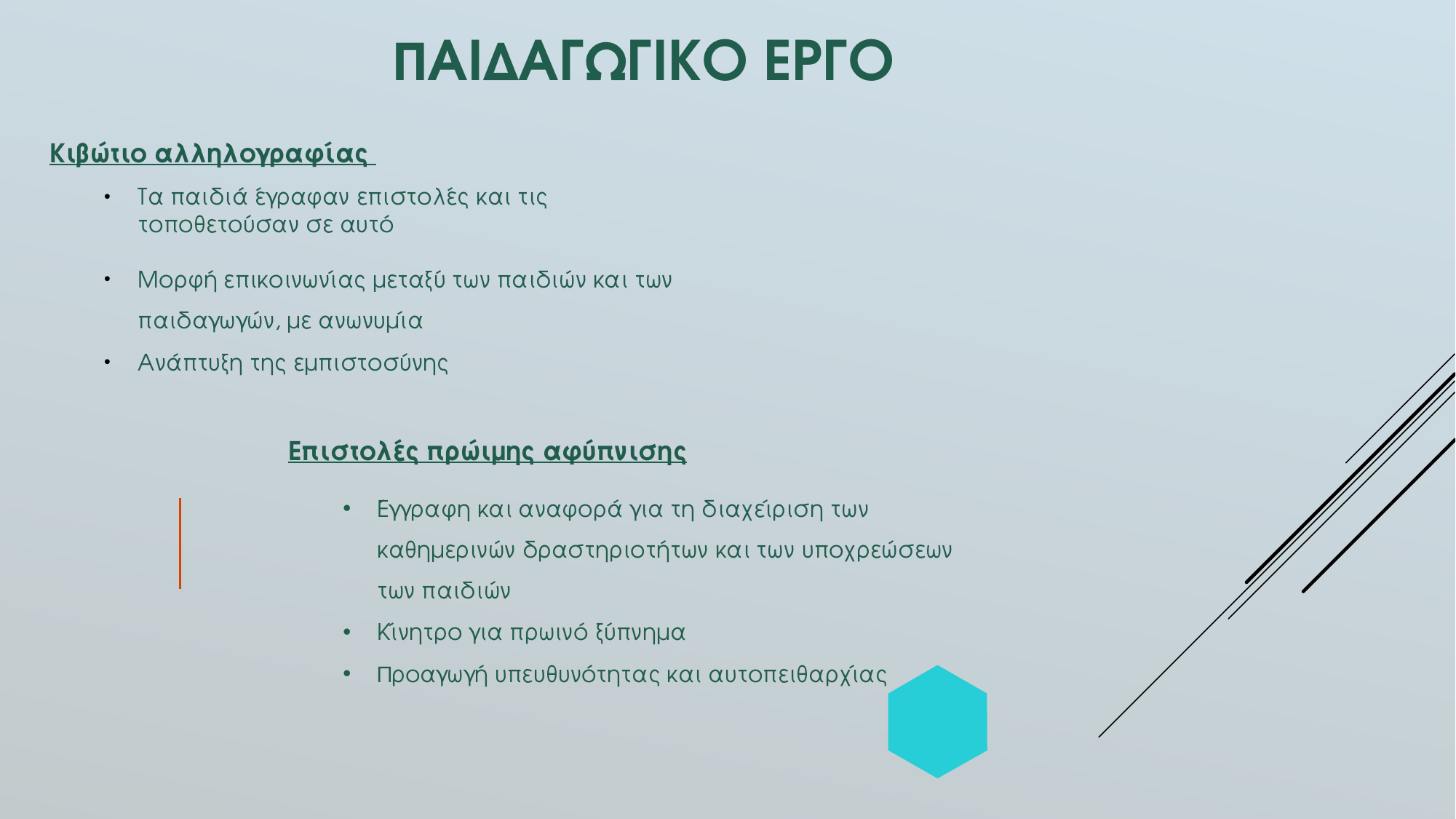

# Παιδαγωγικο εργο
Κιβώτιο αλληλογραφίας
Τα παιδιά έγραφαν επιστολές και τις τοποθετούσαν σε αυτό
Μορφή επικοινωνίας μεταξύ των παιδιών και των παιδαγωγών, με ανωνυμία
Ανάπτυξη της εμπιστοσύνης

Επιστολές πρώιμης αφύπνισης
Έγγραφη και αναφορά για τη διαχείριση των καθημερινών δραστηριοτήτων και των υποχρεώσεων των παιδιών
Κίνητρο για πρωινό ξύπνημα
Προαγωγή υπευθυνότητας και αυτοπειθαρχίας